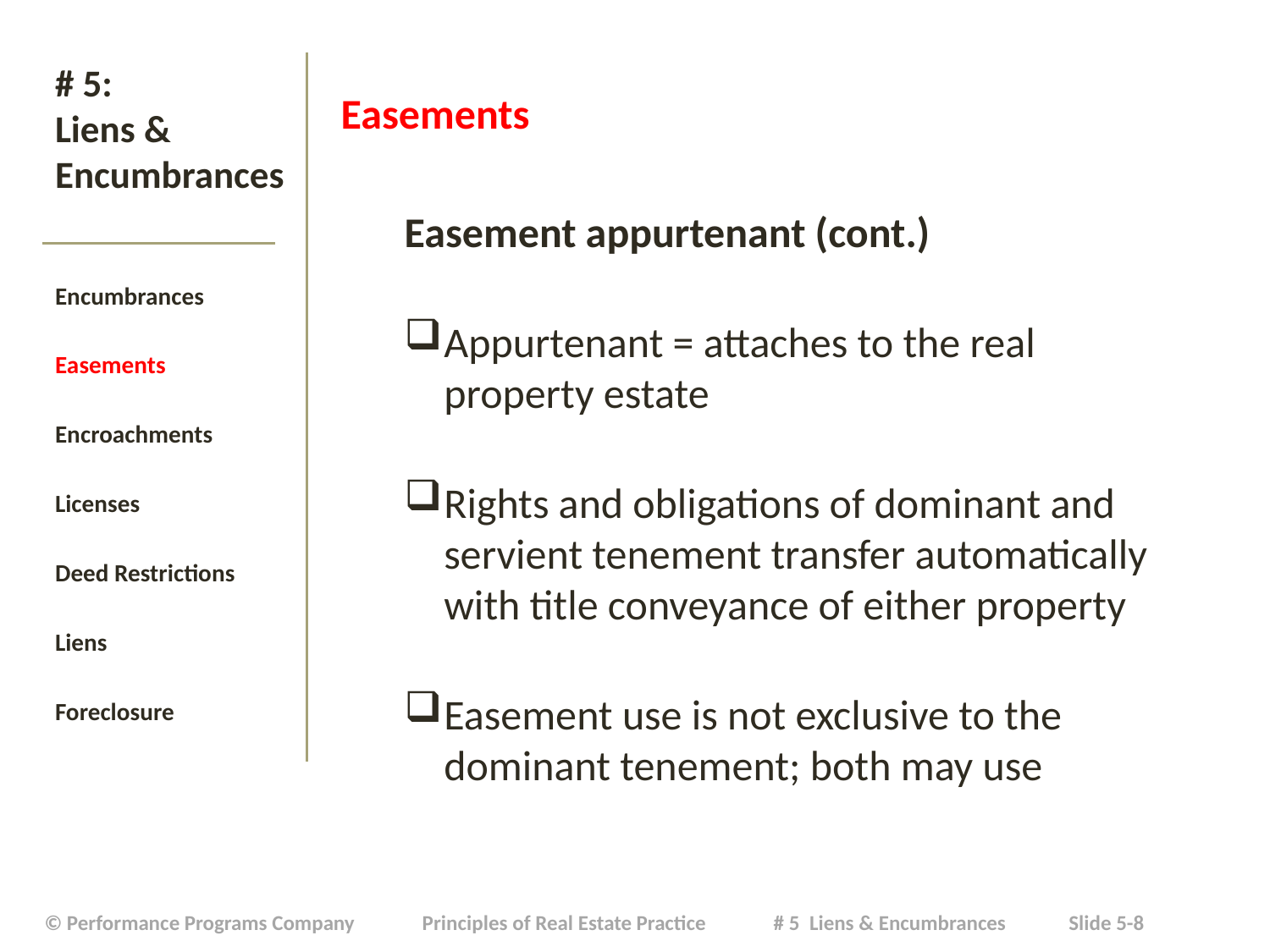

Easements

Easement appurtenant (cont.)
Appurtenant = attaches to the real property estate
Rights and obligations of dominant and servient tenement transfer automatically with title conveyance of either property
Easement use is not exclusive to the dominant tenement; both may use
# # 5: Liens & Encumbrances

Encumbrances

Easements

Encroachments

Licenses

Deed Restrictions

Liens

Foreclosure

| © Performance Programs Company Principles of Real Estate Practice # 5 Liens & Encumbrances Slide 5-8 |
| --- |